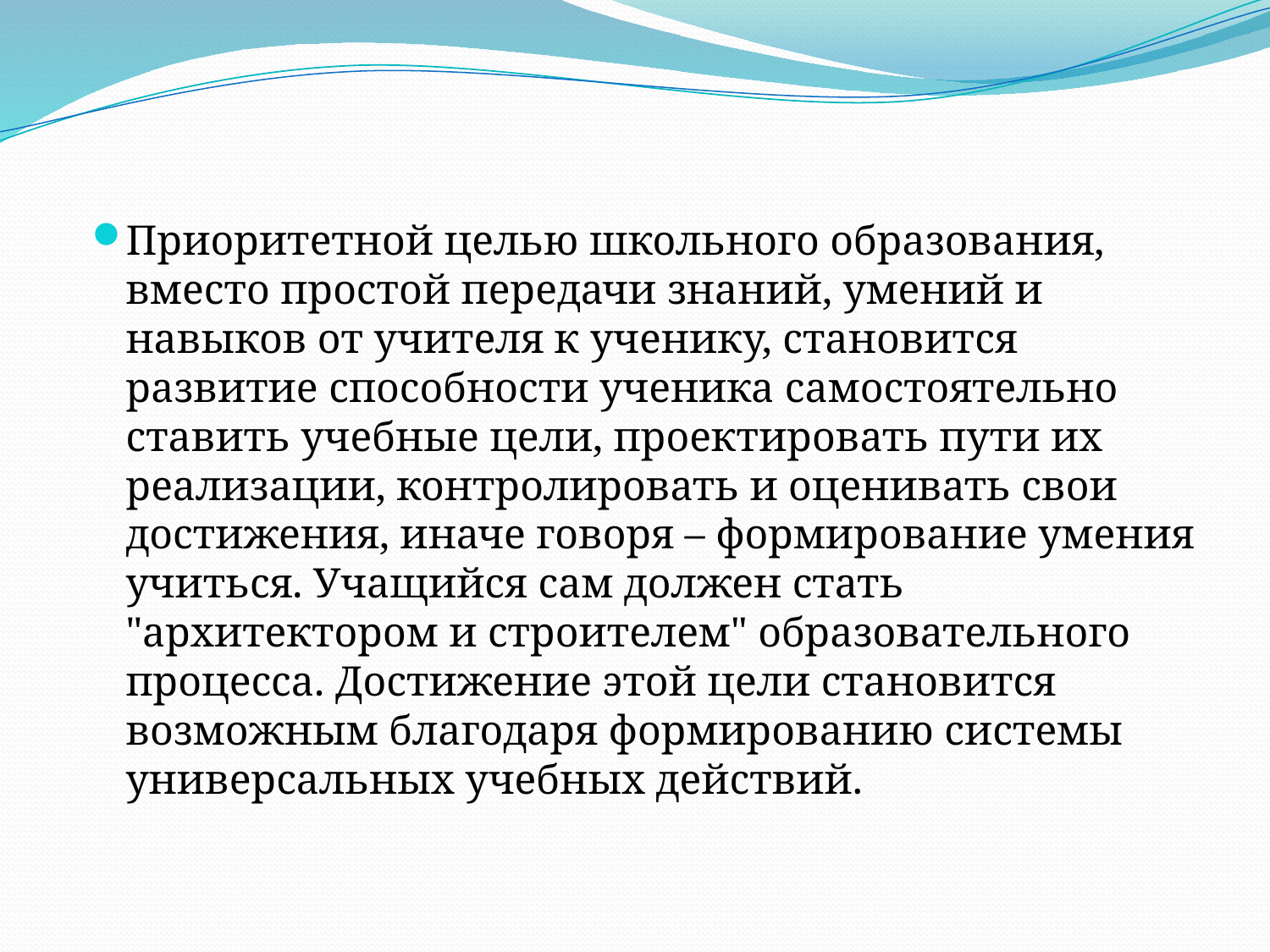

#
Приоритетной целью школьного образования, вместо простой передачи знаний, умений и навыков от учителя к ученику, становится развитие способности ученика самостоятельно ставить учебные цели, проектировать пути их реализации, контролировать и оценивать свои достижения, иначе говоря – формирование умения учиться. Учащийся сам должен стать "архитектором и строителем" образовательного процесса. Достижение этой цели становится возможным благодаря формированию системы универсальных учебных действий.